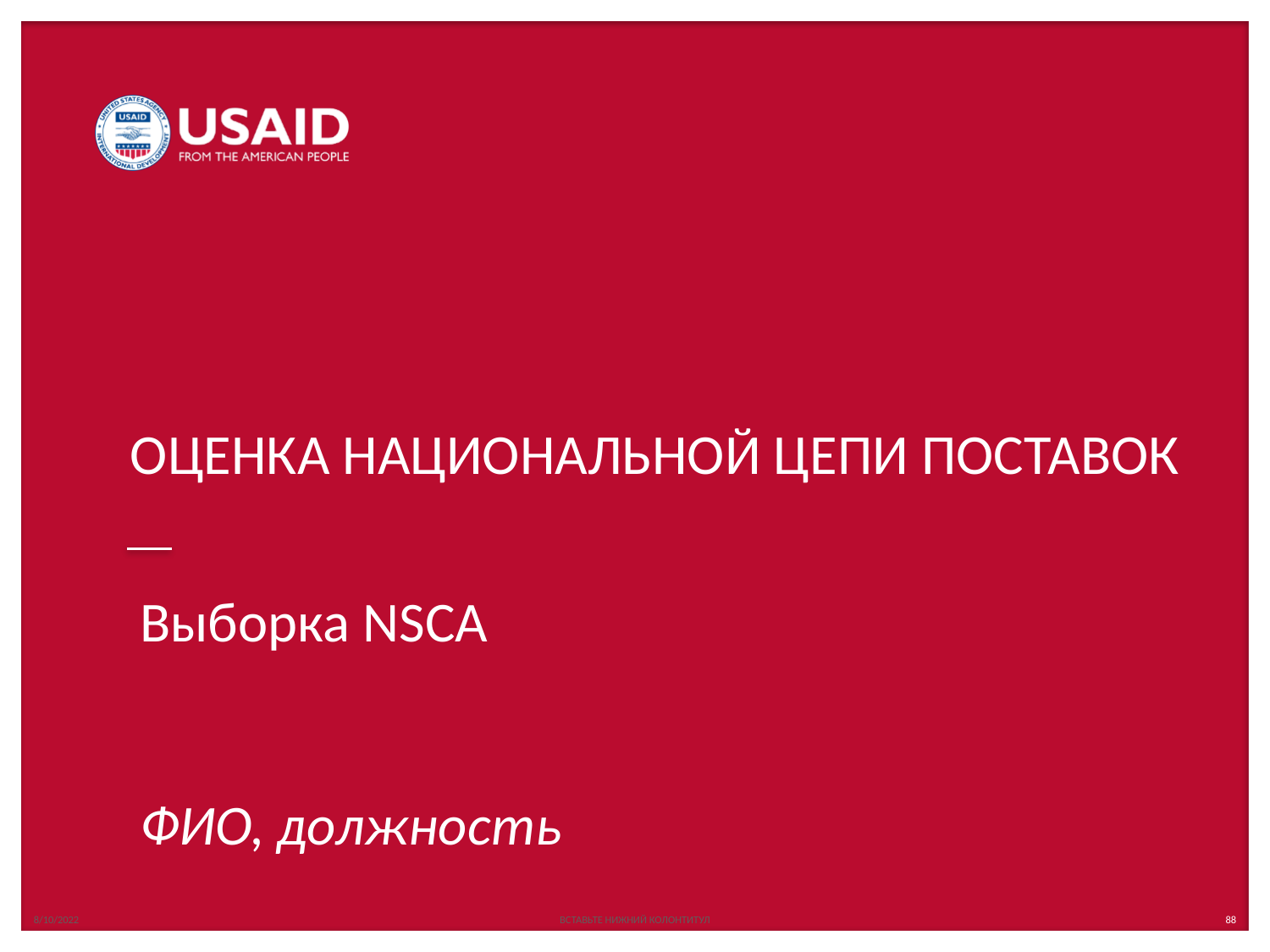

8/10/2022
ВСТАВЬТЕ НИЖНИЙ КОЛОНТИТУЛ
# Выборка NSCA ФИО, должность
88